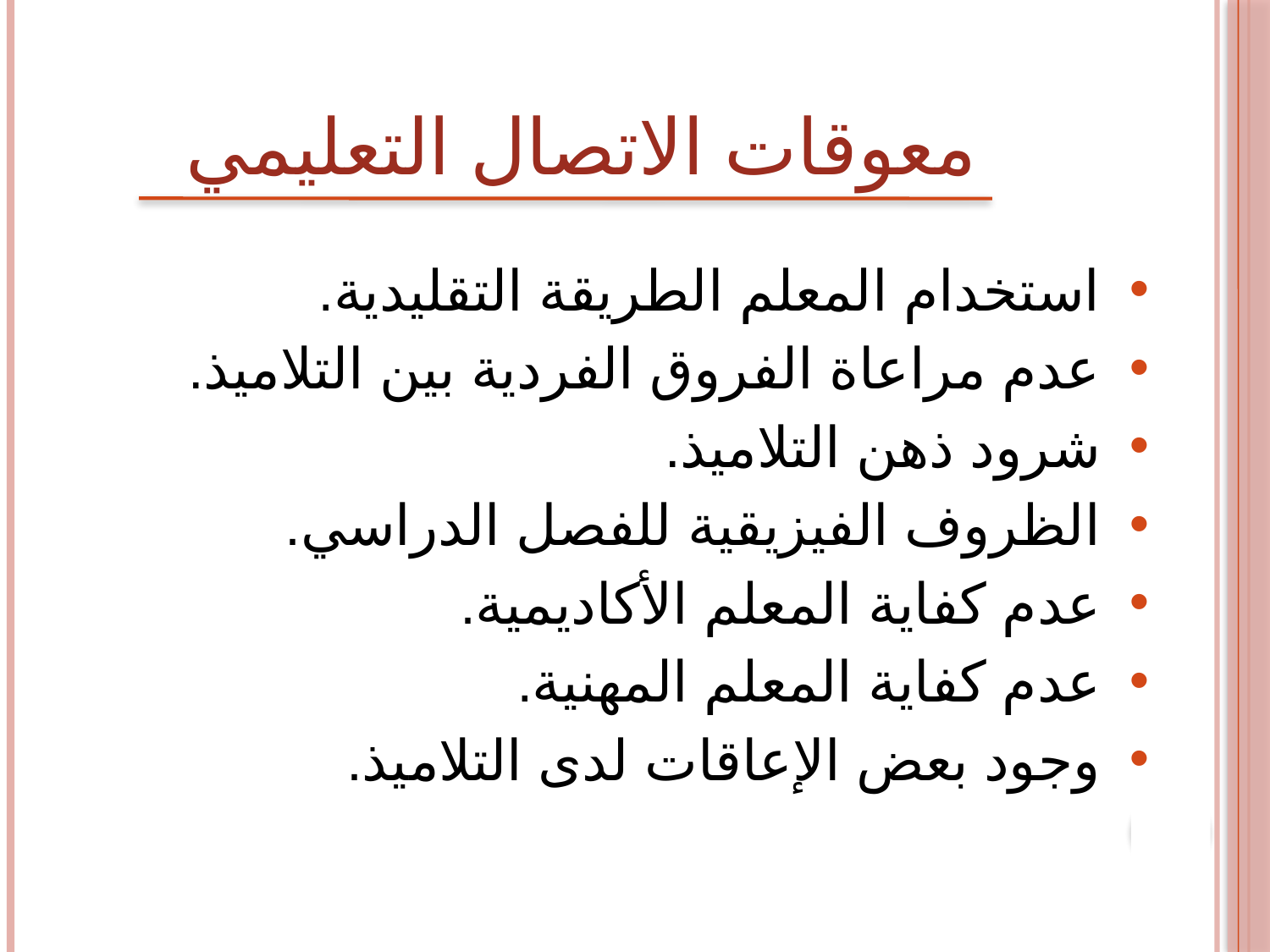

معوقات الاتصال التعليمي
استخدام المعلم الطريقة التقليدية.
عدم مراعاة الفروق الفردية بين التلاميذ.
شرود ذهن التلاميذ.
الظروف الفيزيقية للفصل الدراسي.
عدم كفاية المعلم الأكاديمية.
عدم كفاية المعلم المهنية.
وجود بعض الإعاقات لدى التلاميذ.

ندىالصالح